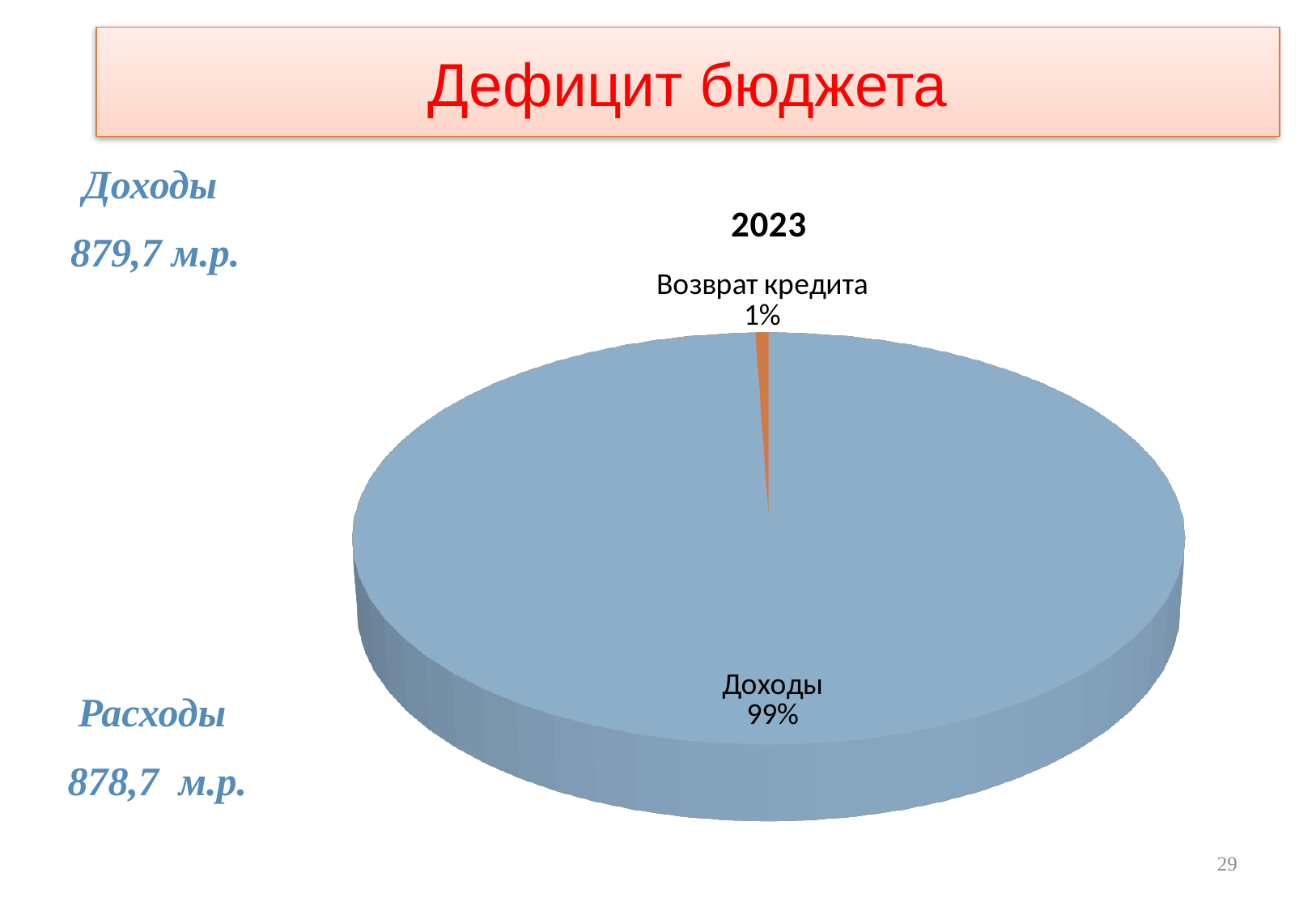

# Дефицит бюджета
Доходы
879,7 м.р.

[unsupported chart]

Расходы
878,7  м.р.

29